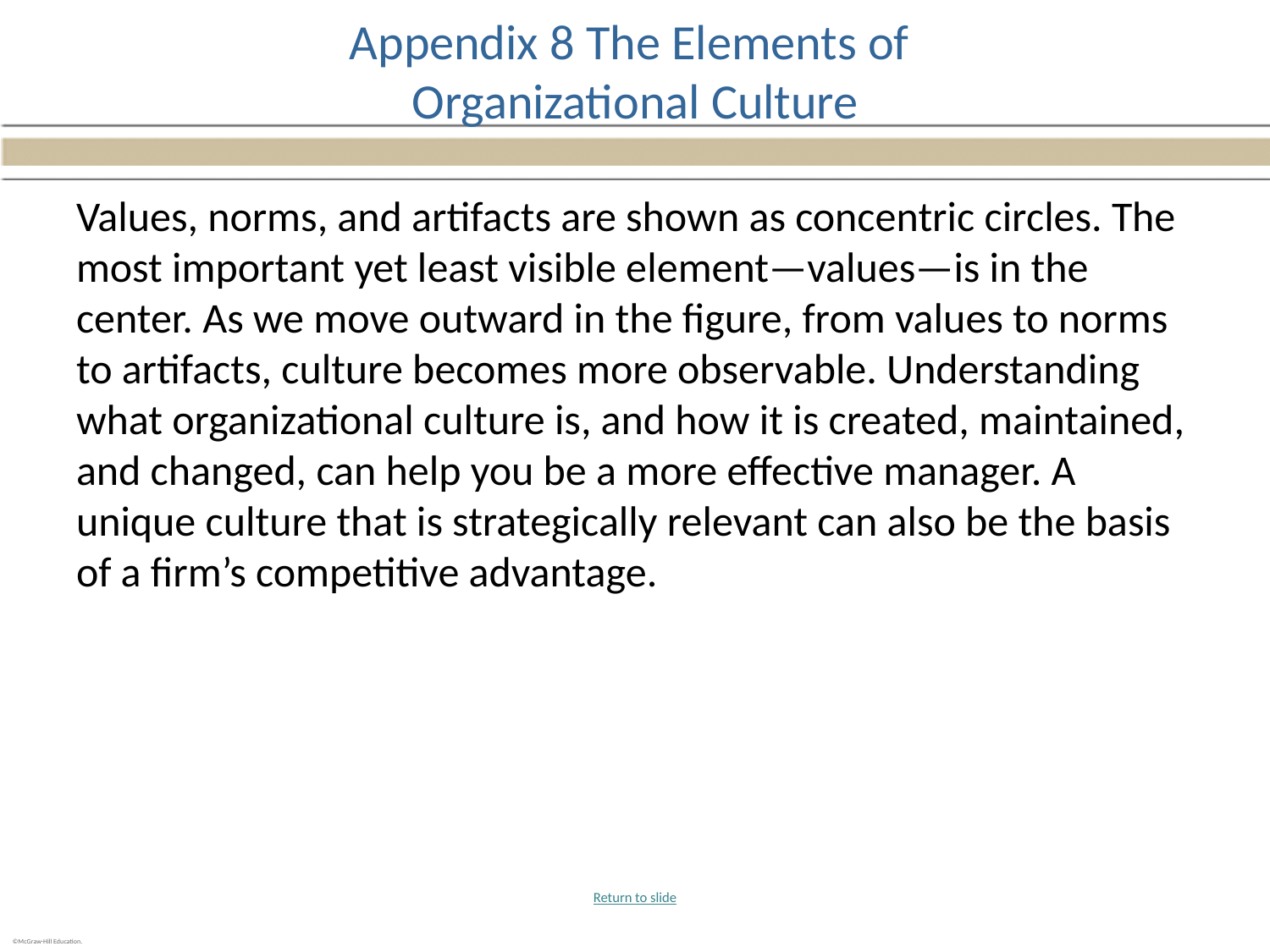

# Appendix 8 The Elements of Organizational Culture
Values, norms, and artifacts are shown as concentric circles. The most important yet least visible element—values—is in the center. As we move outward in the figure, from values to norms to artifacts, culture becomes more observable. Understanding what organizational culture is, and how it is created, maintained, and changed, can help you be a more effective manager. A unique culture that is strategically relevant can also be the basis of a firm’s competitive advantage.
Return to slide